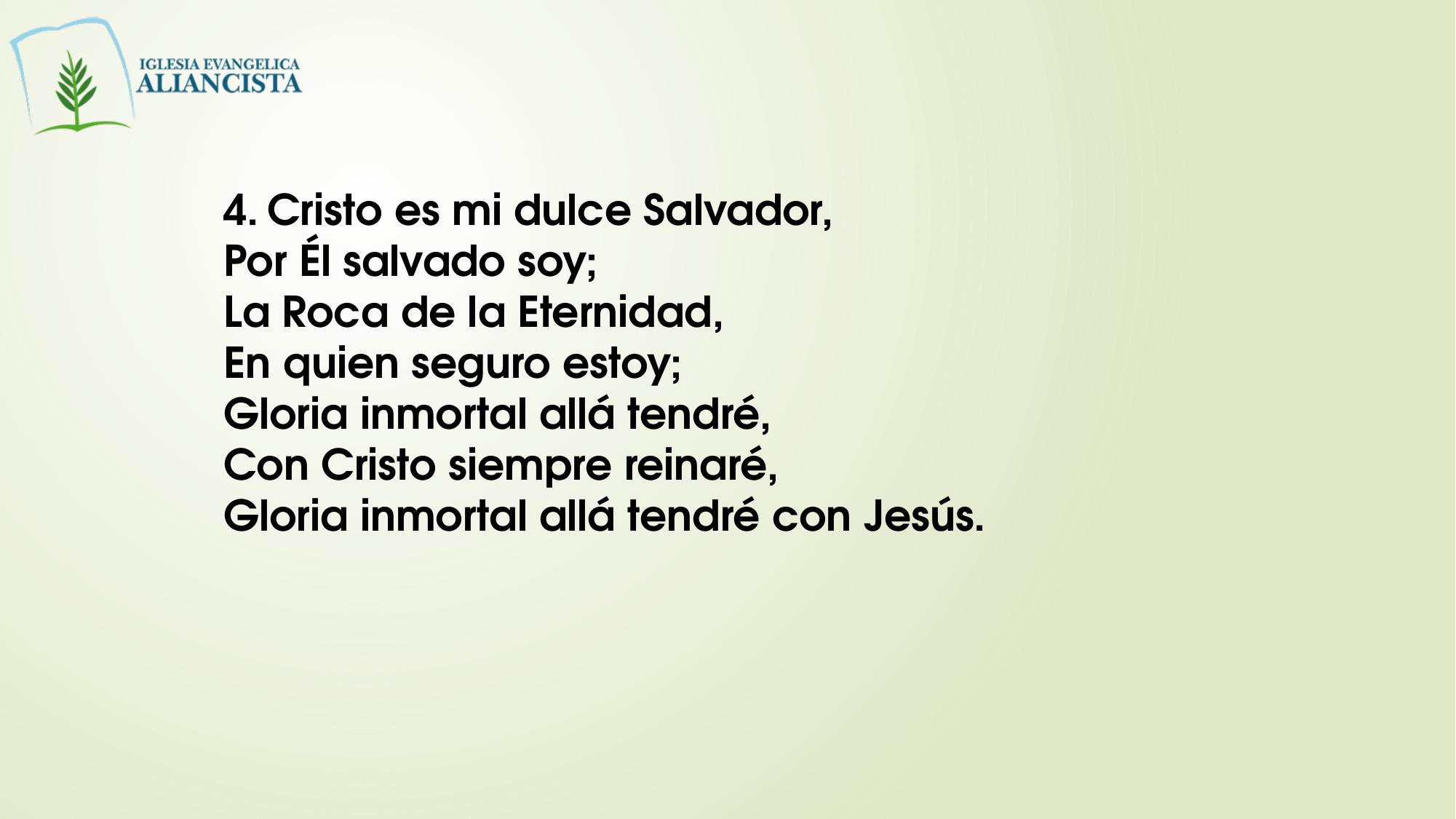

4. Cristo es mi dulce Salvador,
Por Él salvado soy;
La Roca de la Eternidad,
En quien seguro estoy;
Gloria inmortal allá tendré,
Con Cristo siempre reinaré,
Gloria inmortal allá tendré con Jesús.